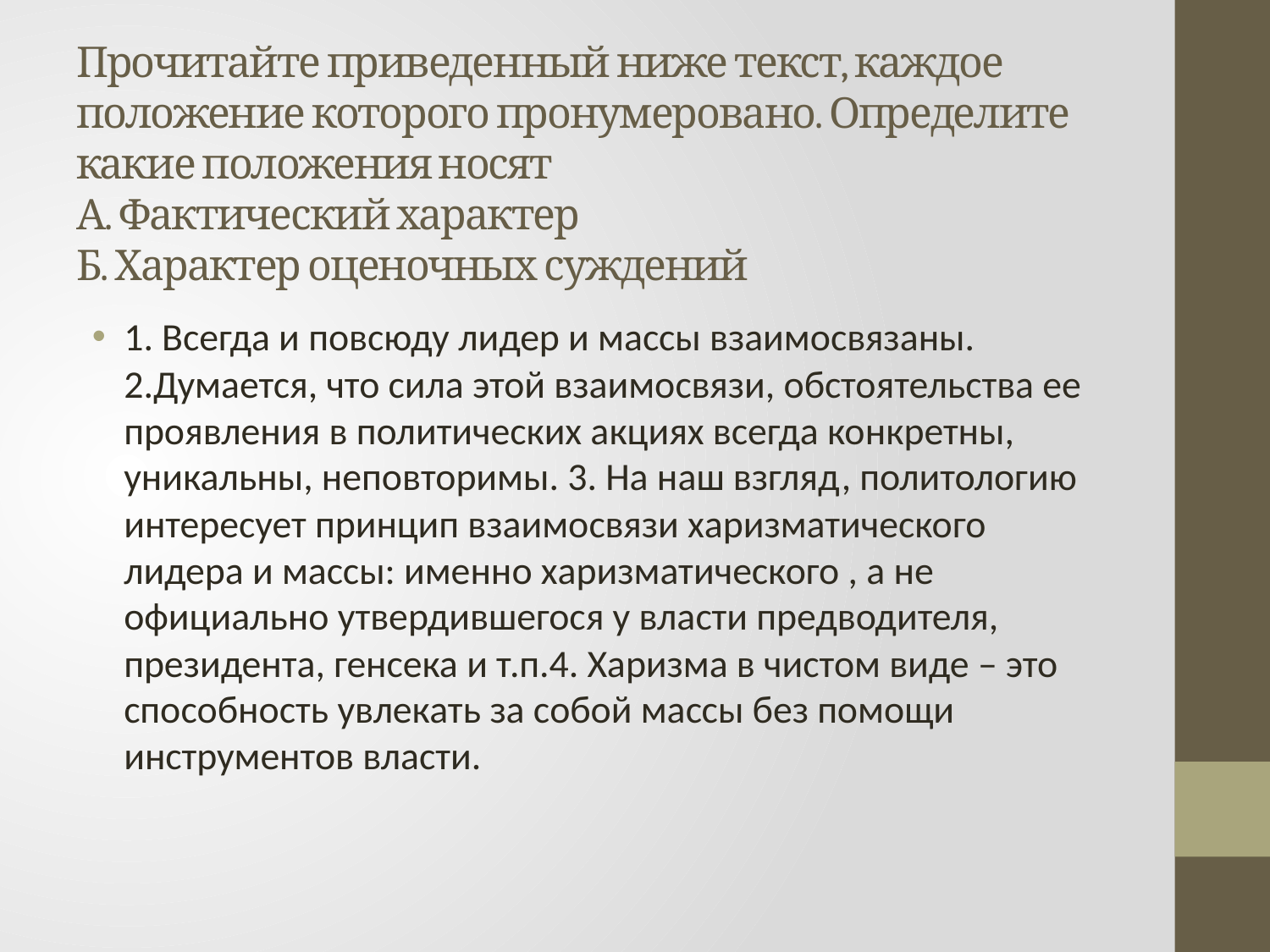

# Прочитайте приведенный ниже текст, каждое положение которого пронумеровано. Определите какие положения носят А. Фактический характер Б. Характер оценочных суждений
1. Всегда и повсюду лидер и массы взаимосвязаны. 2.Думается, что сила этой взаимосвязи, обстоятельства ее проявления в политических акциях всегда конкретны, уникальны, неповторимы. 3. На наш взгляд, политологию интересует принцип взаимосвязи харизматического лидера и массы: именно харизматического , а не официально утвердившегося у власти предводителя, президента, генсека и т.п.4. Харизма в чистом виде – это способность увлекать за собой массы без помощи инструментов власти.